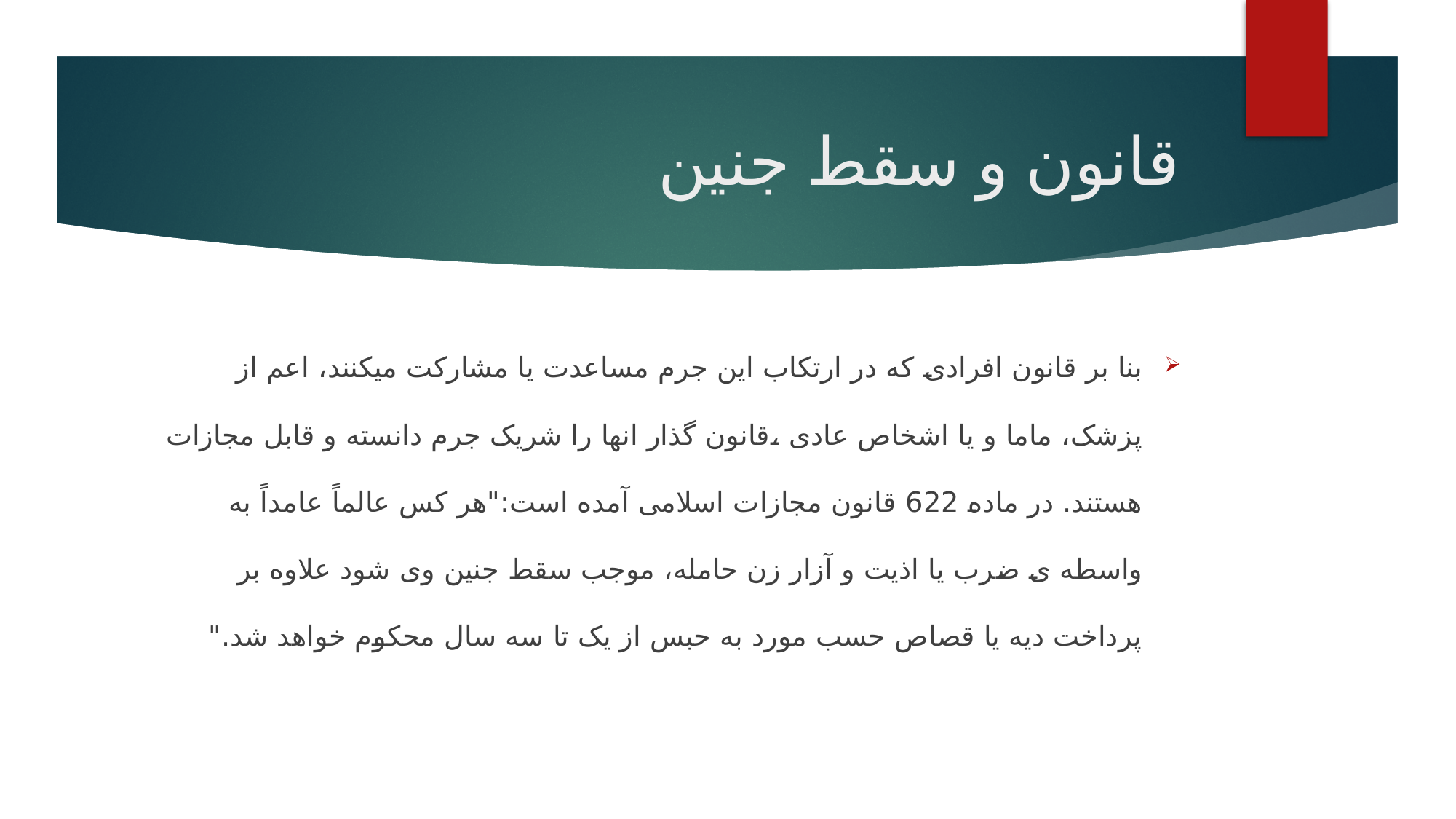

# قانون و سقط جنین
بنا بر قانون افرادی که در ارتکاب این جرم مساعدت یا مشارکت میکنند، اعم از پزشک، ماما و یا اشخاص عادی ،قانون گذار انها را شریک جرم دانسته و قابل مجازات هستند. در ماده 622 قانون مجازات اسلامی آمده است:"هر کس عالماً عامداً به واسطه ی ضرب یا اذیت و آزار زن حامله، موجب سقط جنین وی شود علاوه بر پرداخت دیه یا قصاص حسب مورد به حبس از یک تا سه سال محکوم خواهد شد."